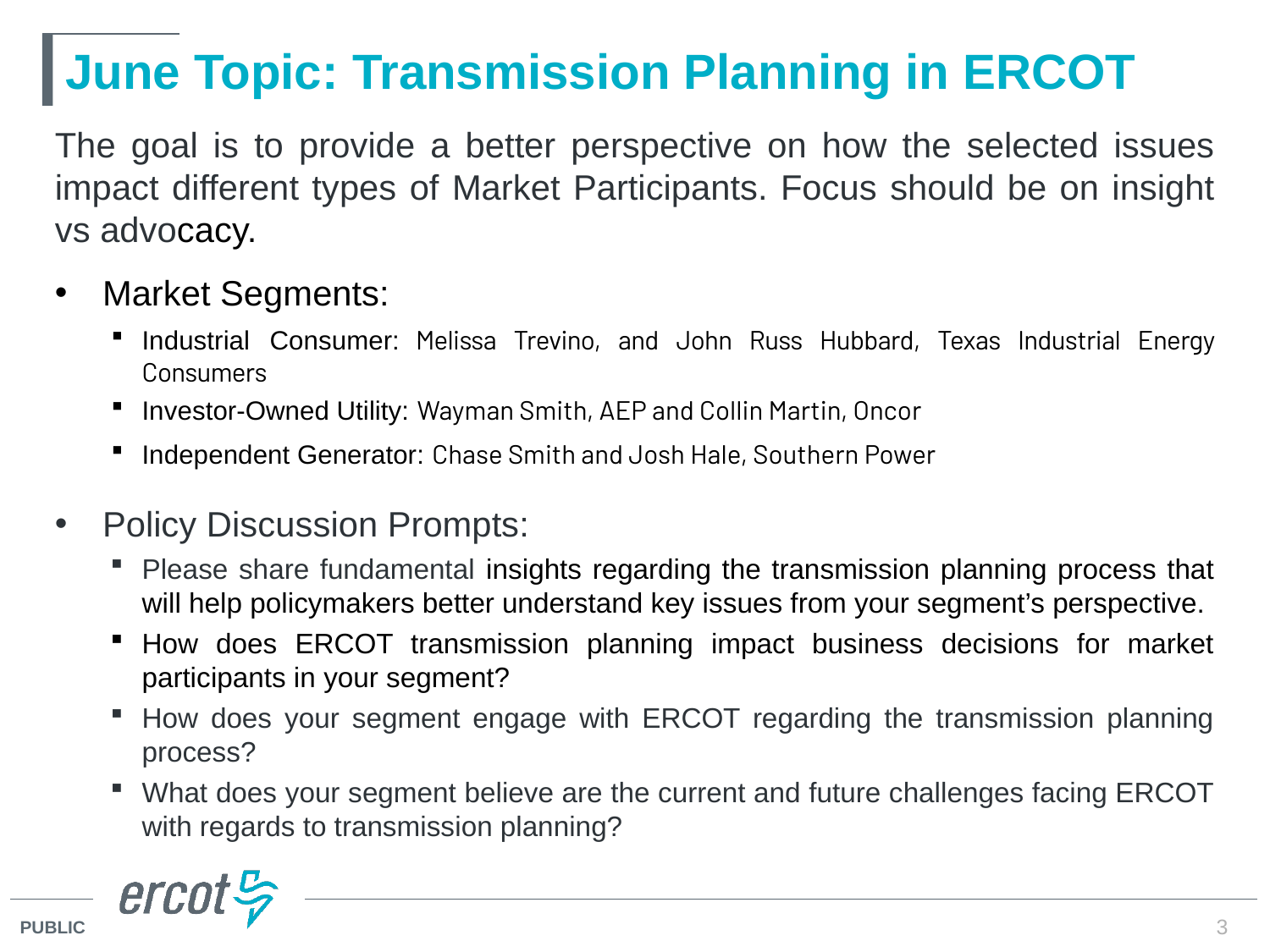

# June Topic: Transmission Planning in ERCOT

The goal is to provide a better perspective on how the selected issues impact different types of Market Participants. Focus should be on insight vs advocacy.
Market Segments:
Industrial Consumer: Melissa Trevino, and John Russ Hubbard, Texas Industrial Energy Consumers
Investor-Owned Utility: Wayman Smith, AEP and Collin Martin, Oncor
Independent Generator: Chase Smith and Josh Hale, Southern Power
Policy Discussion Prompts:
Please share fundamental insights regarding the transmission planning process that will help policymakers better understand key issues from your segment’s perspective.
How does ERCOT transmission planning impact business decisions for market participants in your segment?
How does your segment engage with ERCOT regarding the transmission planning process?
What does your segment believe are the current and future challenges facing ERCOT with regards to transmission planning?

3